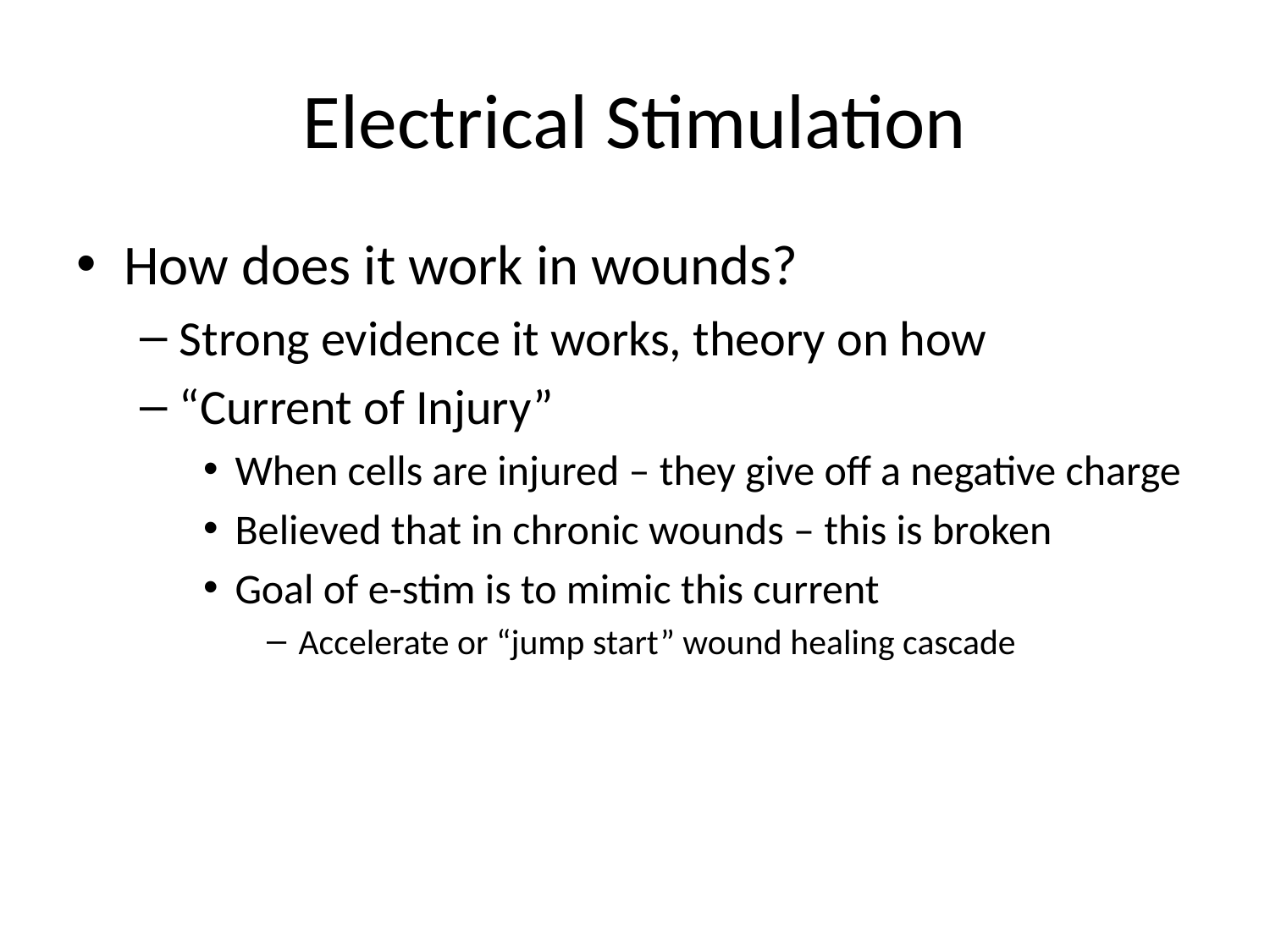

# Electrical Stimulation
How does it work in wounds?
Strong evidence it works, theory on how
“Current of Injury”
When cells are injured – they give off a negative charge
Believed that in chronic wounds – this is broken
Goal of e-stim is to mimic this current
Accelerate or “jump start” wound healing cascade